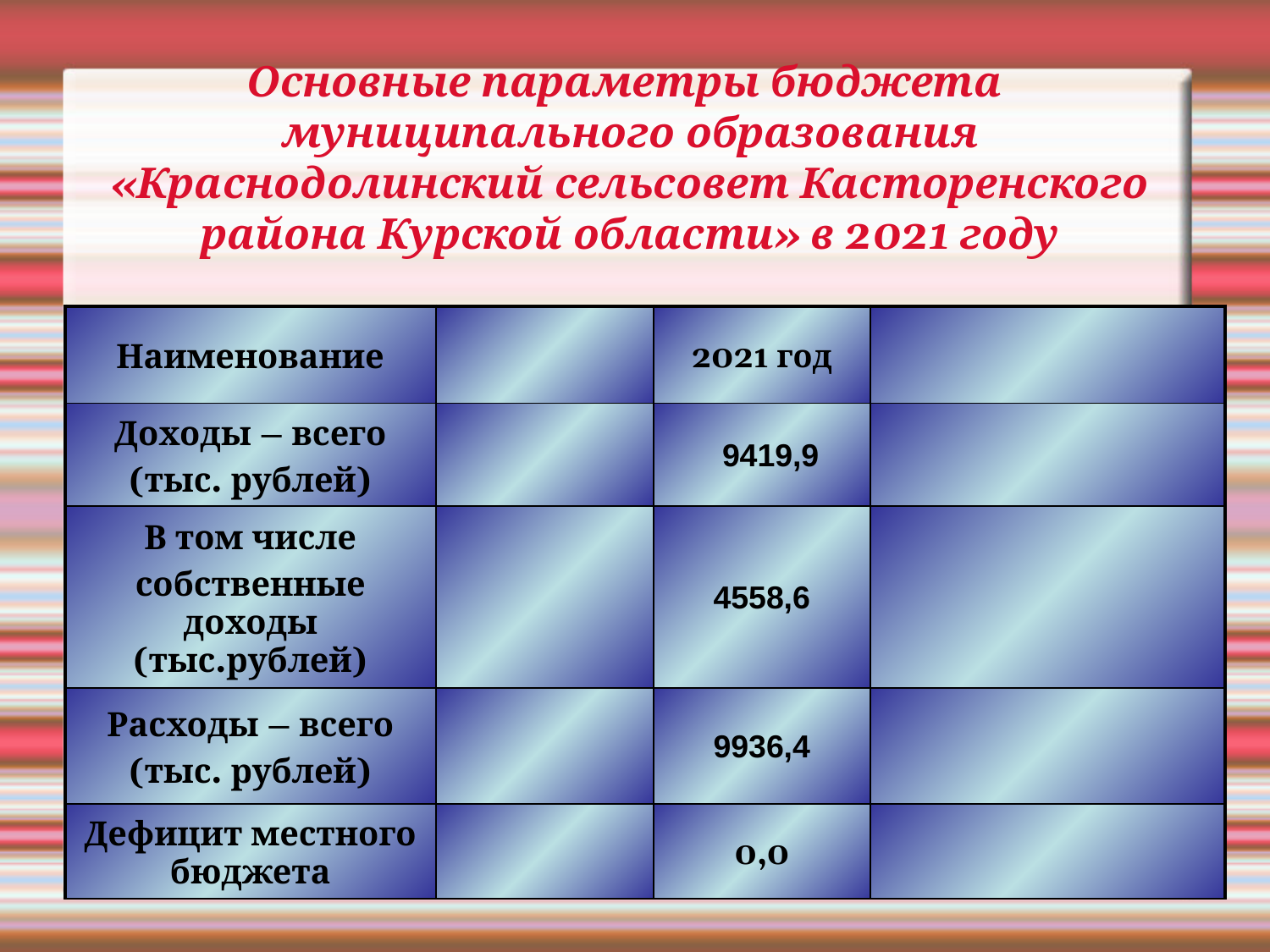

# Основные параметры бюджета муниципального образования «Краснодолинский сельсовет Касторенского района Курской области» в 2021 году
| Наименование |  | 2021 год |  |
| --- | --- | --- | --- |
| Доходы – всего (тыс. рублей) |  | 9419,9 |  |
| В том числе собственные доходы (тыс.рублей) |  | 4558,6 |  |
| Расходы – всего (тыс. рублей) |  | 9936,4 |  |
| Дефицит местного бюджета |  | 0,0 |  |